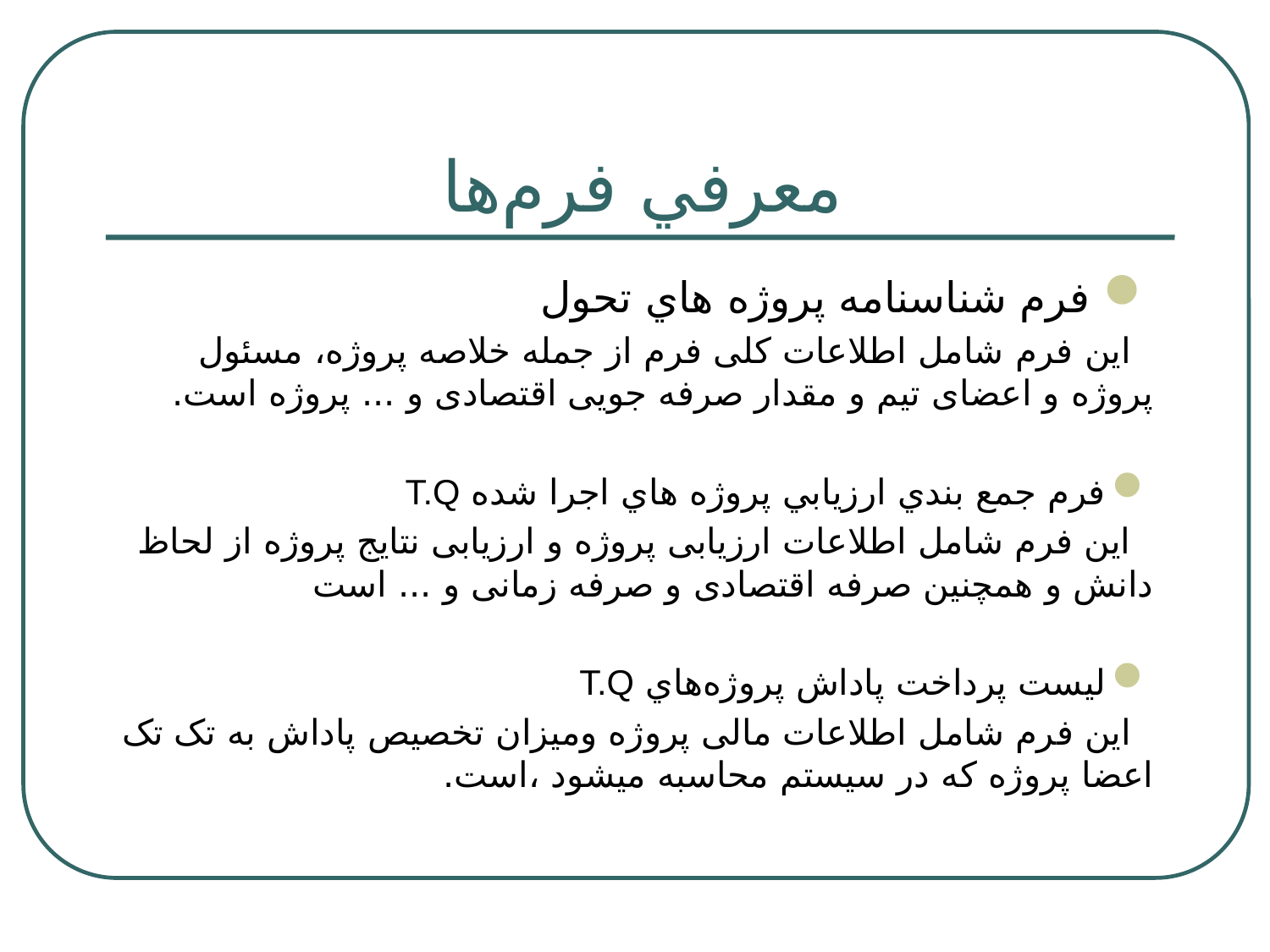

# معرفي فرم‌ها
فرم شناسنامه پروژه هاي تحول
  این فرم شامل اطلاعات کلی فرم از جمله خلاصه پروژه، مسئول پروژه و اعضای تیم و مقدار صرفه جویی اقتصادی و ... پروژه است.

فرم جمع بندي ارزيابي پروژه هاي اجرا شده T.Q
  این فرم شامل اطلاعات ارزیابی پروژه و ارزیابی نتایج پروژه از لحاظ دانش و همچنین صرفه اقتصادی و صرفه زمانی و ... است

ليست پرداخت پاداش پروژه‌هاي T.Q
  این فرم شامل اطلاعات مالی پروژه ومیزان تخصیص پاداش به تک تک اعضا پروژه که در سیستم محاسبه میشود ،است.